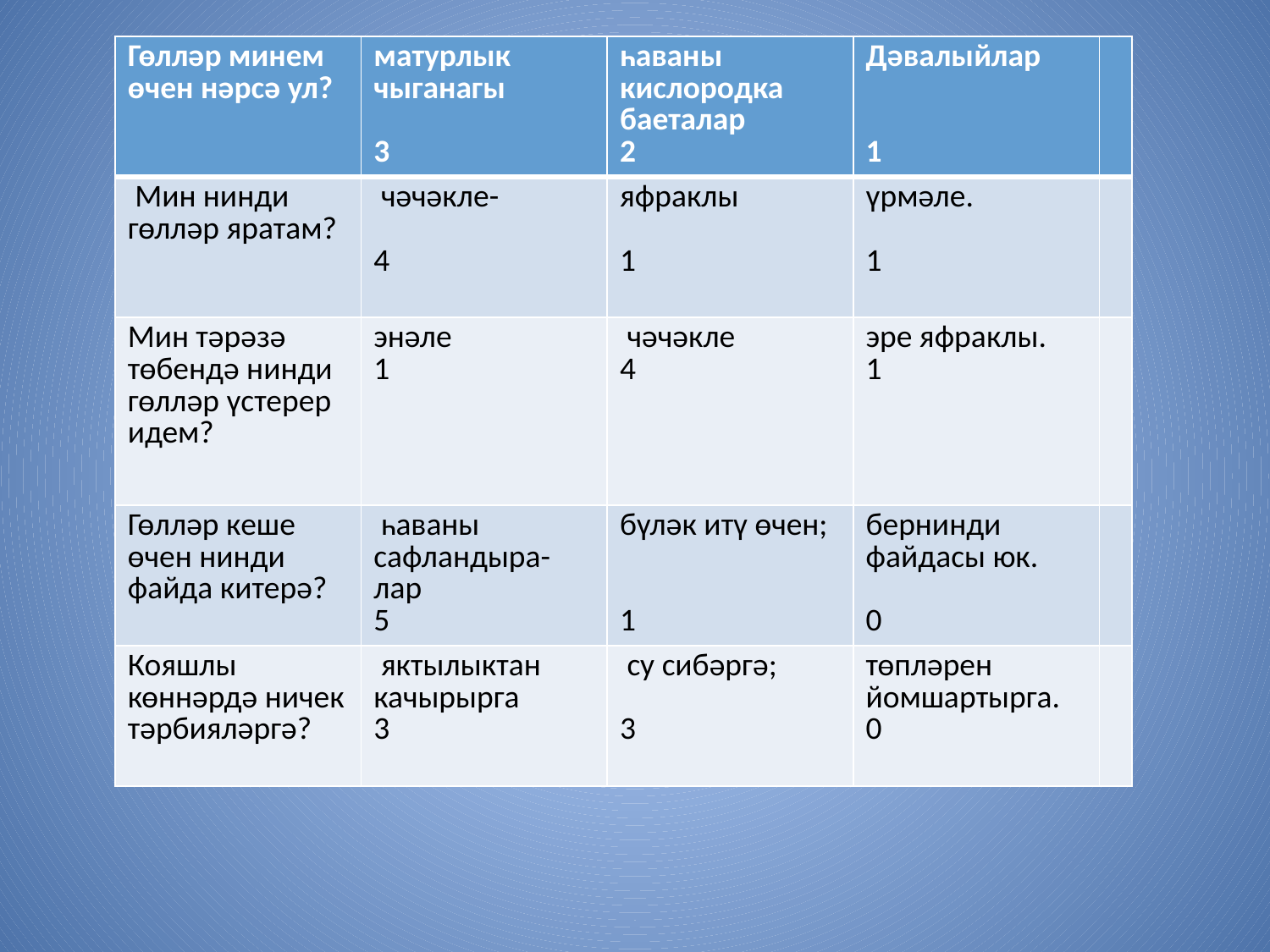

| Гөлләр минем өчен нәрсә ул? | матурлык чыганагы 3 | һаваны кислородка баеталар 2 | Дәвалыйлар 1 |  |
| --- | --- | --- | --- | --- |
| Мин нинди гөлләр яратам? | чәчәкле- 4 | яфраклы 1 | үрмәле. 1 |  |
| Мин тәрәзә төбендә нинди гөлләр үстерер идем? | энәле 1 | чәчәкле 4 | эре яфраклы. 1 |  |
| Гөлләр кеше өчен нинди файда китерә? | һаваны сафландыра-лар 5 | бүләк итү өчен; 1 | бернинди файдасы юк. 0 |  |
| Кояшлы көннәрдә ничек тәрбияләргә? | яктылыктан качырырга 3 | су сибәргә; 3 | төпләрен йомшартырга. 0 |  |
# Гөлләр яратасызмы?